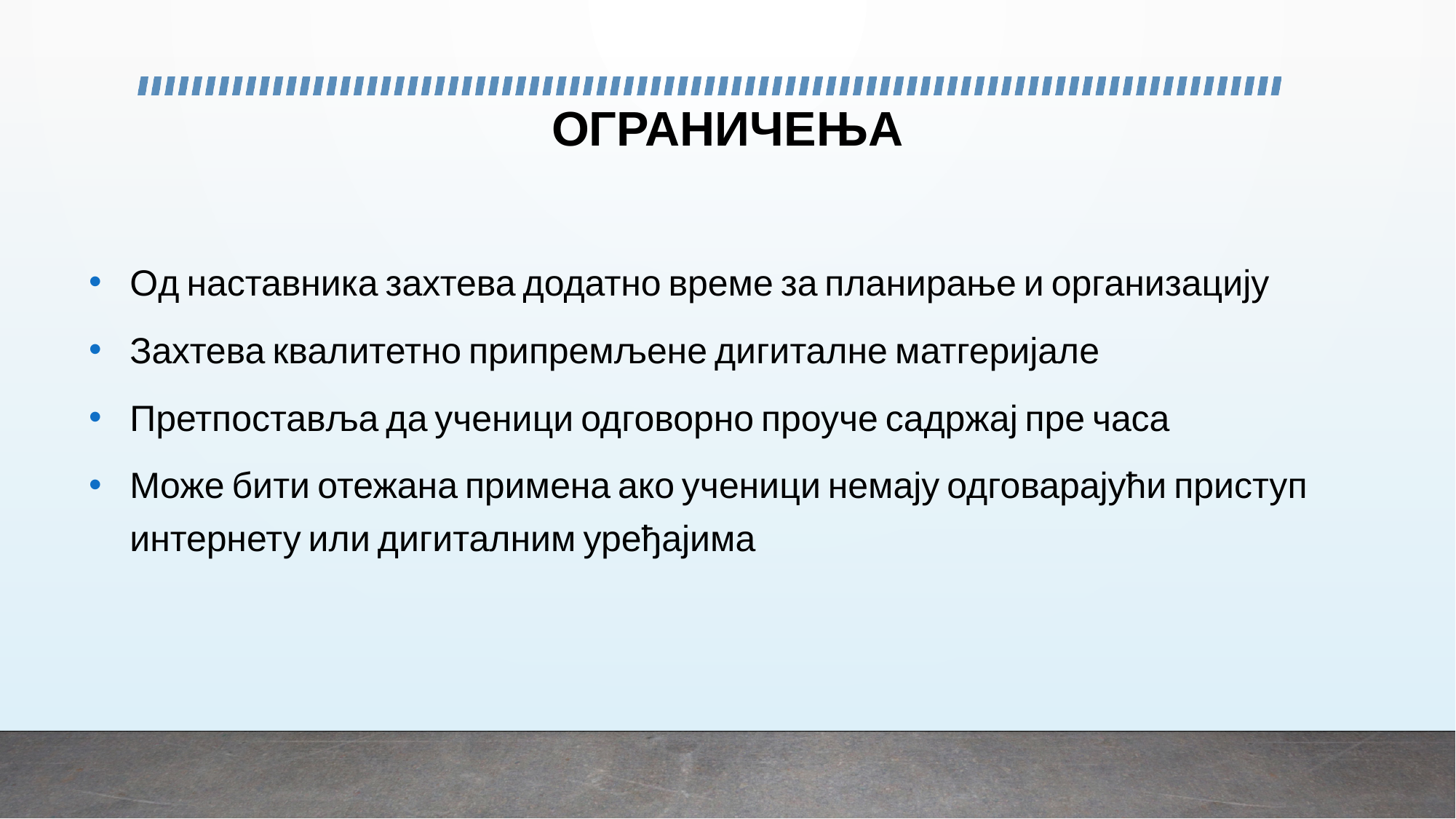

# ОГРАНИЧЕЊА

Од наставника захтева додатно време за планирање и организацију
Захтева квалитетно припремљене дигиталне матгеријале
Претпоставља да ученици одговорно проуче садржај пре часа
Може бити отежана примена ако ученици немају одговарајући приступ интернету или дигиталним уређајима